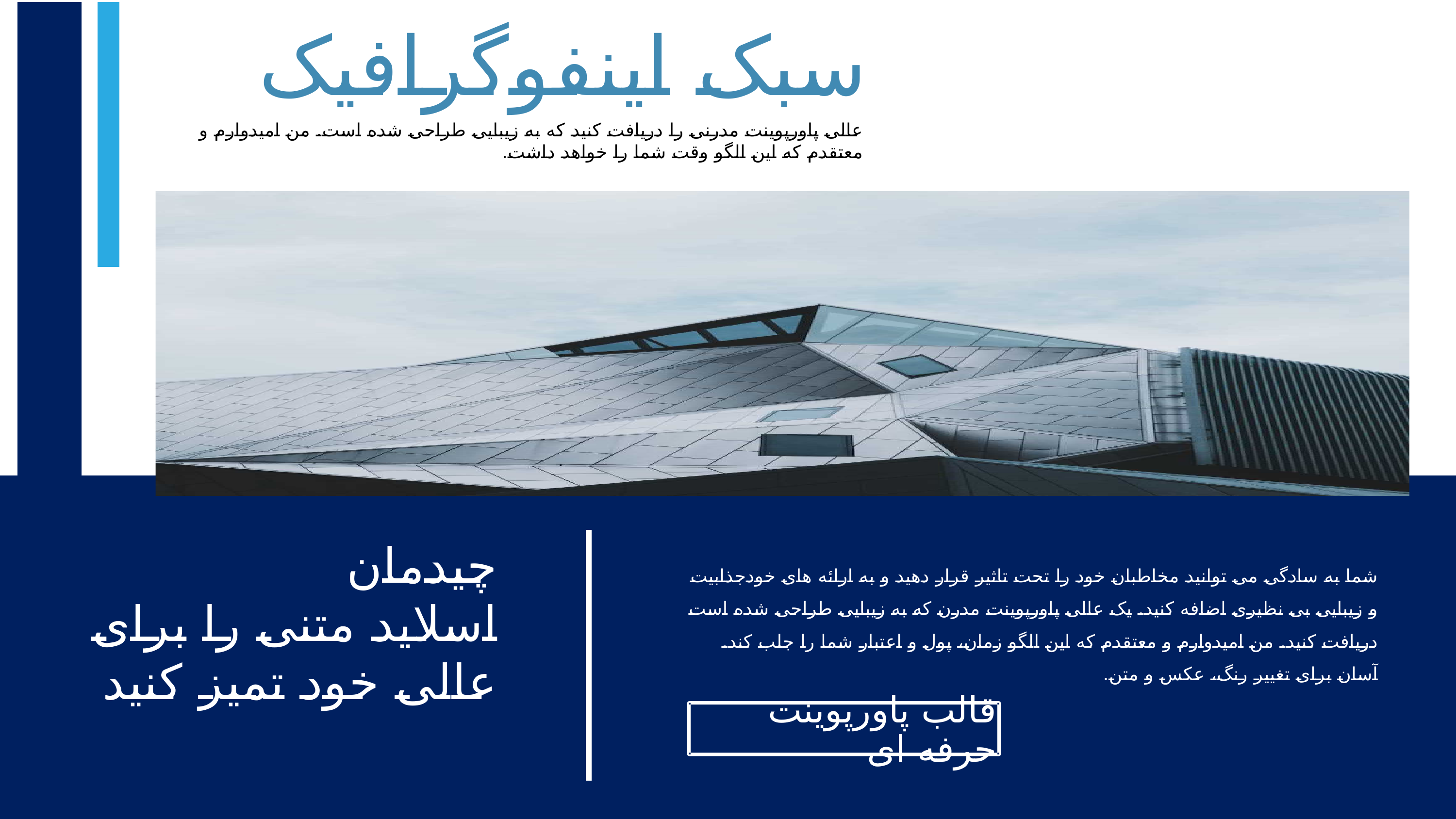

سبک اینفوگرافیک
عالی پاورپوینت مدرنی را دریافت کنید که به زیبایی طراحی شده است. من امیدوارم و معتقدم که این الگو وقت شما را خواهد داشت.

چیدمان
اسلاید متنی را برای عالی خود تمیز کنید
شما به سادگی می توانید مخاطبان خود را تحت تاثیر قرار دهید و به ارائه های خودجذابیت و زیبایی بی نظیری اضافه کنید. یک عالی پاورپوینت مدرن که به زیبایی طراحی شده است دریافت کنید. من امیدوارم و معتقدم که این الگو زمان، پول و اعتبار شما را جلب کند. آسان برای تغییر رنگ، عکس و متن.

قالب پاورپوينت حرفه ای